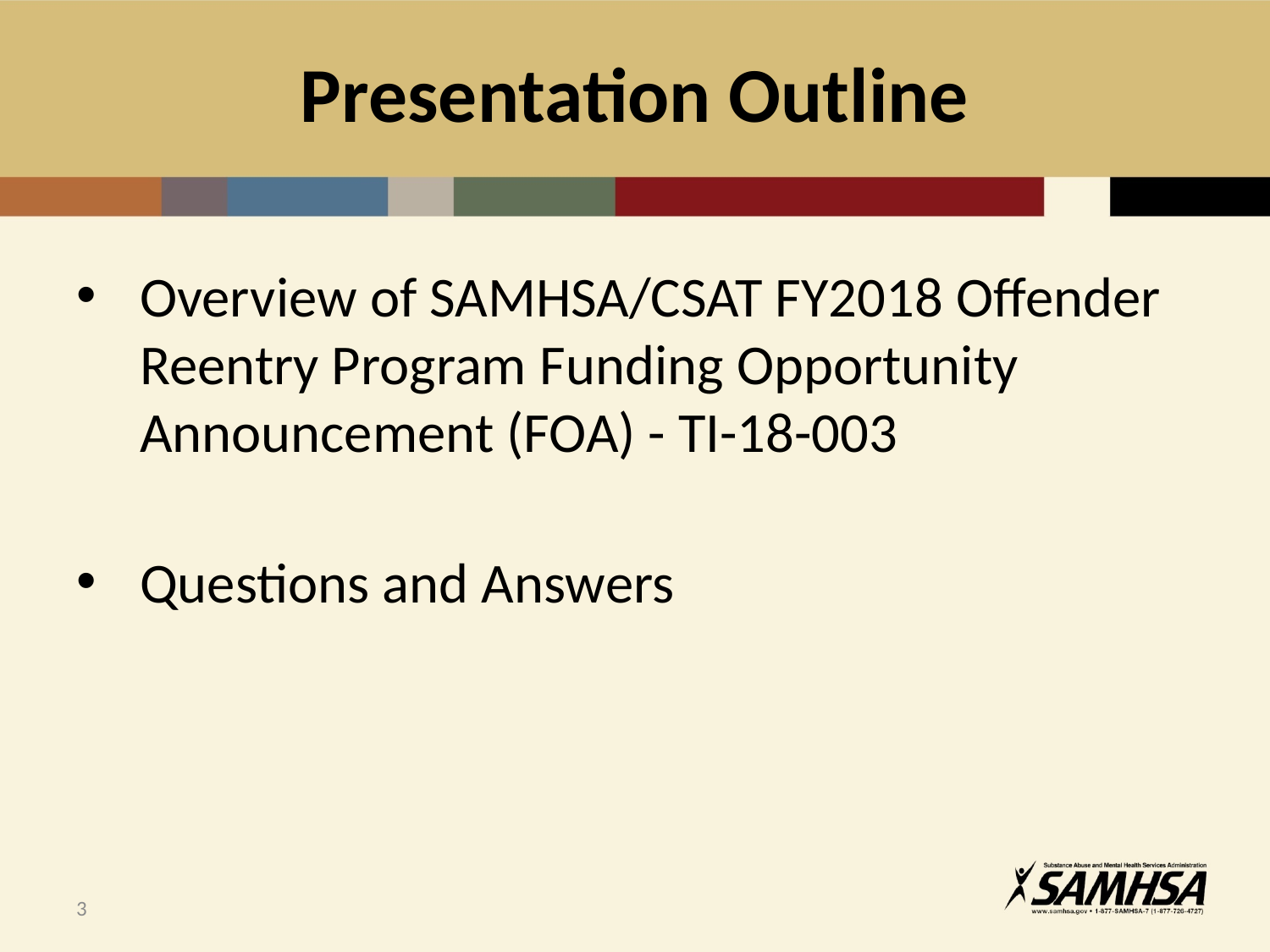

# Presentation Outline
Overview of SAMHSA/CSAT FY2018 Offender Reentry Program Funding Opportunity Announcement (FOA) - TI-18-003

Questions and Answers

3